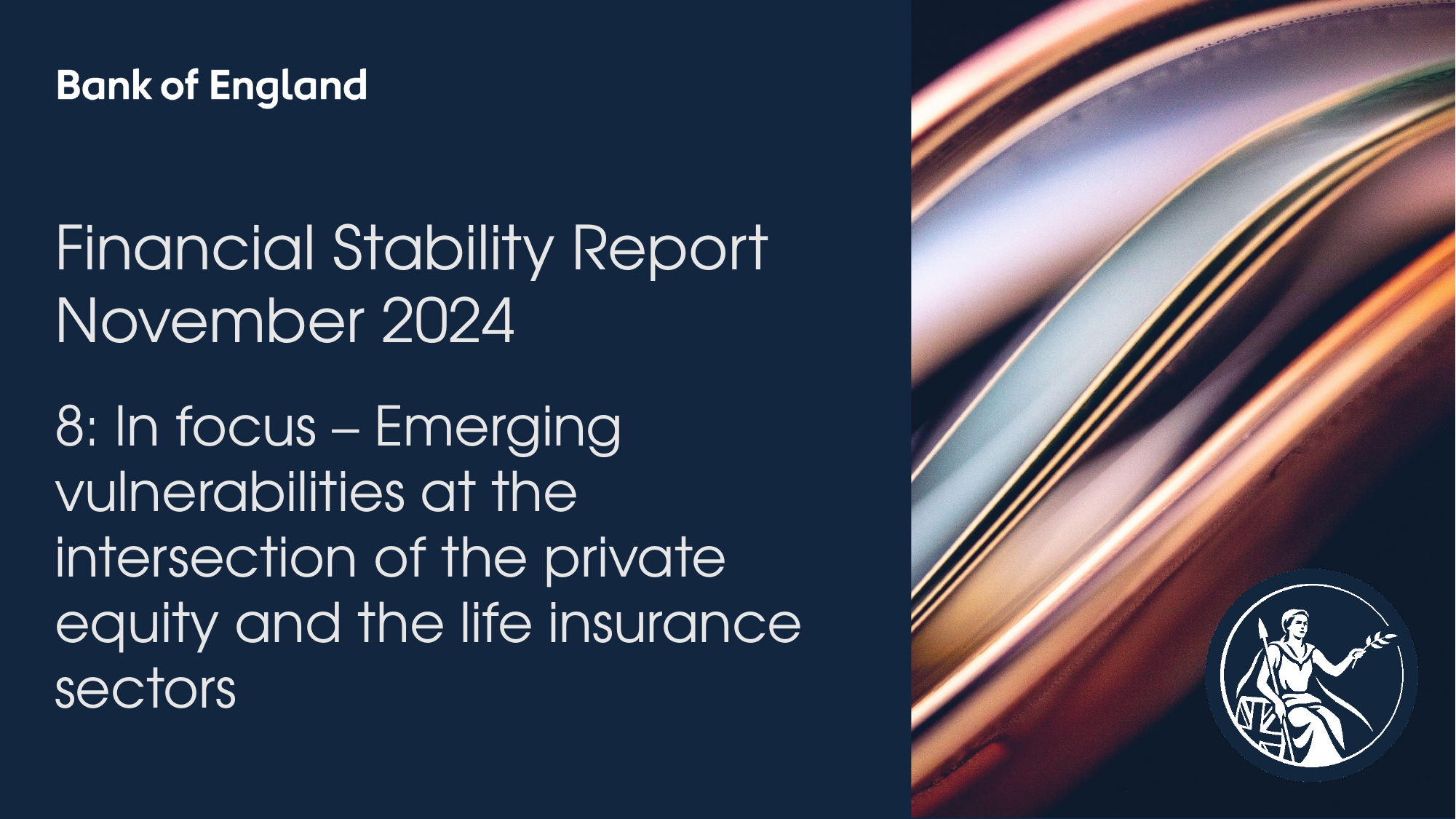

Financial Stability Report
November 2024
8: In focus – Emerging vulnerabilities at the intersection of the private equity and the life insurance sectors